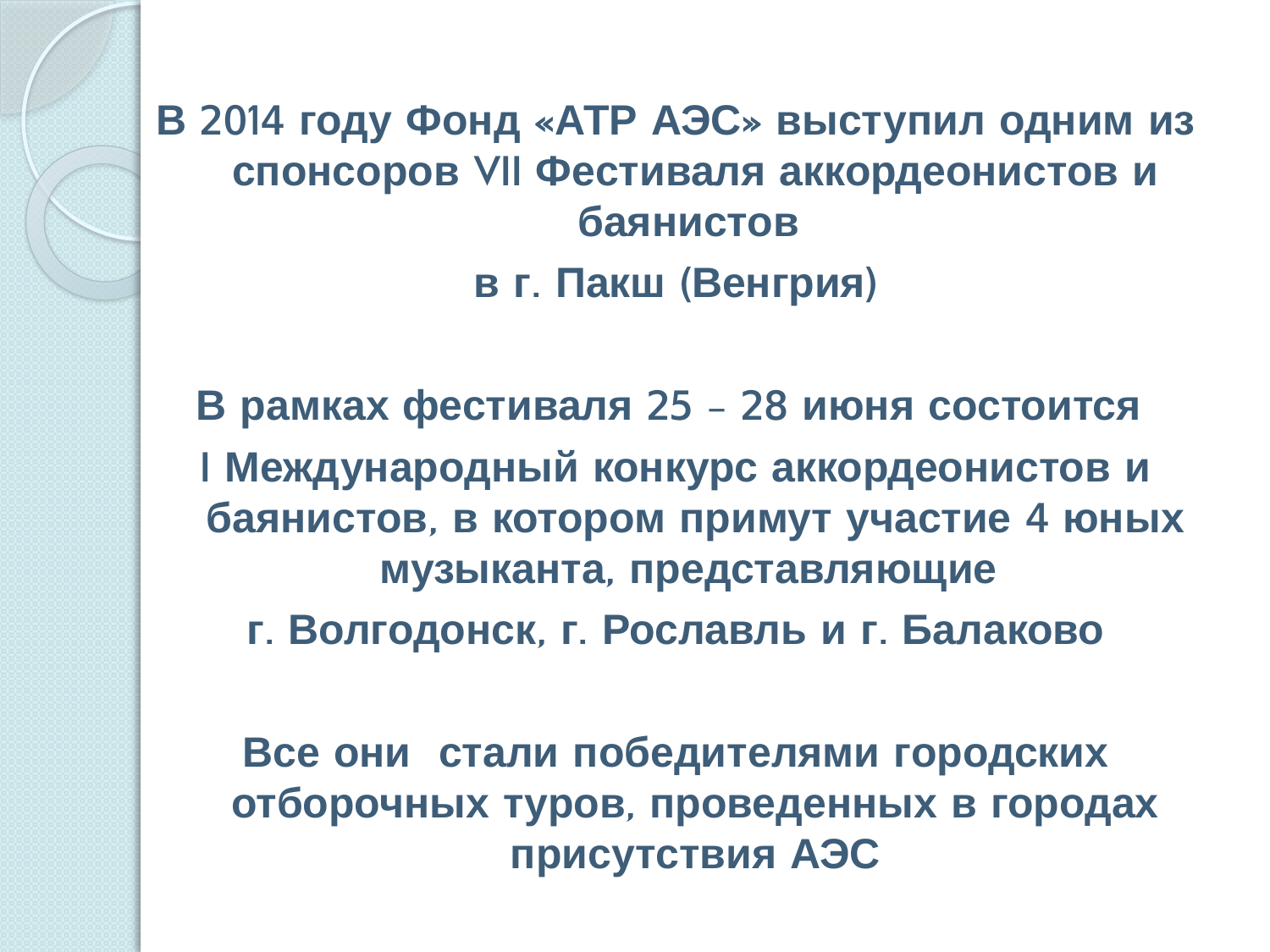

В 2014 году Фонд «АТР АЭС» выступил одним из спонсоров VII Фестиваля аккордеонистов и баянистов
в г. Пакш (Венгрия)

В рамках фестиваля 25 – 28 июня состоится
I Международный конкурс аккордеонистов и баянистов, в котором примут участие 4 юных музыканта, представляющие
г. Волгодонск, г. Рославль и г. Балаково

Все они  стали победителями городских отборочных туров, проведенных в городах присутствия АЭС